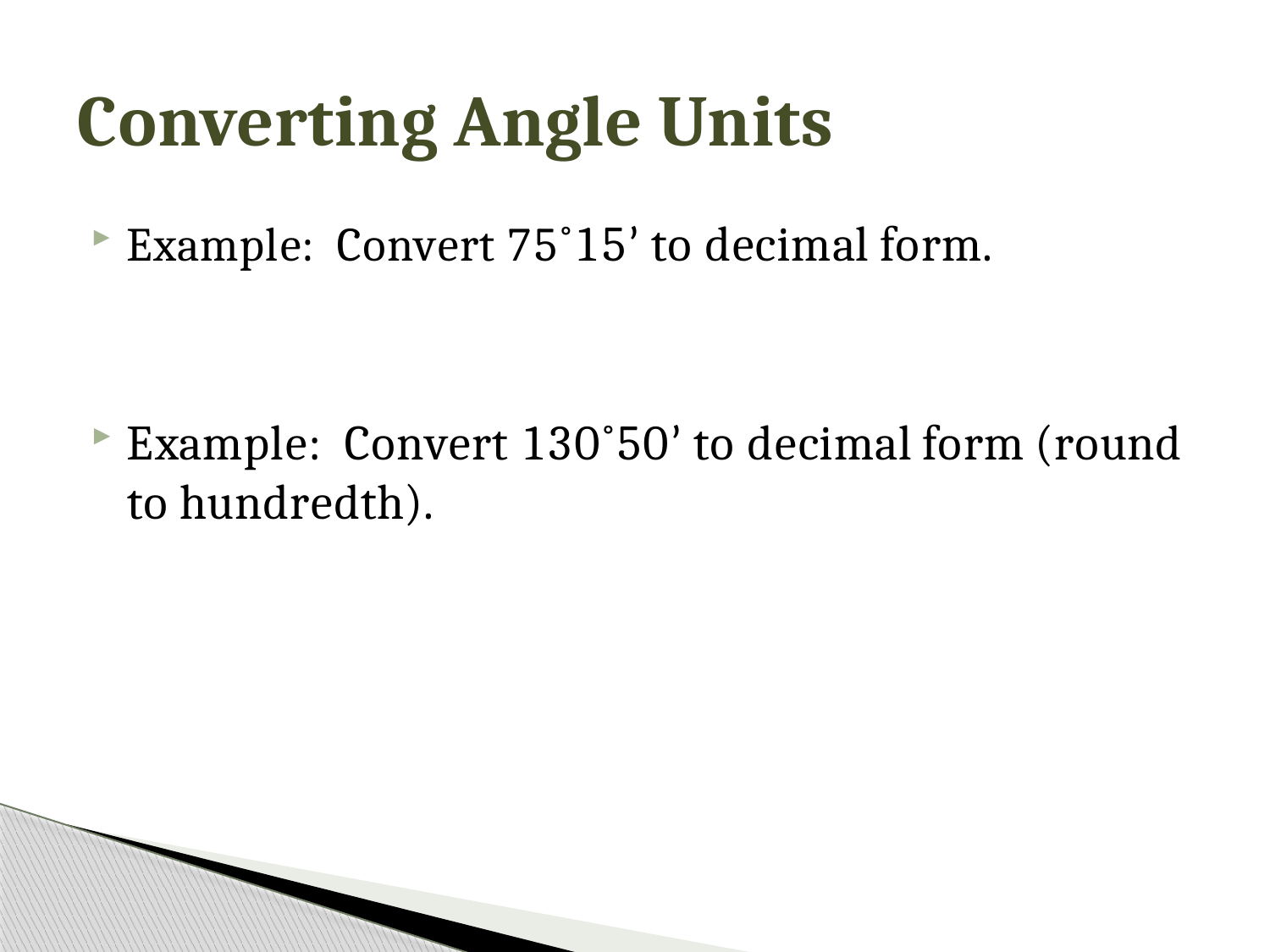

# Converting Angle Units
Example:  Convert 75˚15’ to decimal form.

Example:  Convert 130˚50’ to decimal form (round to hundredth).